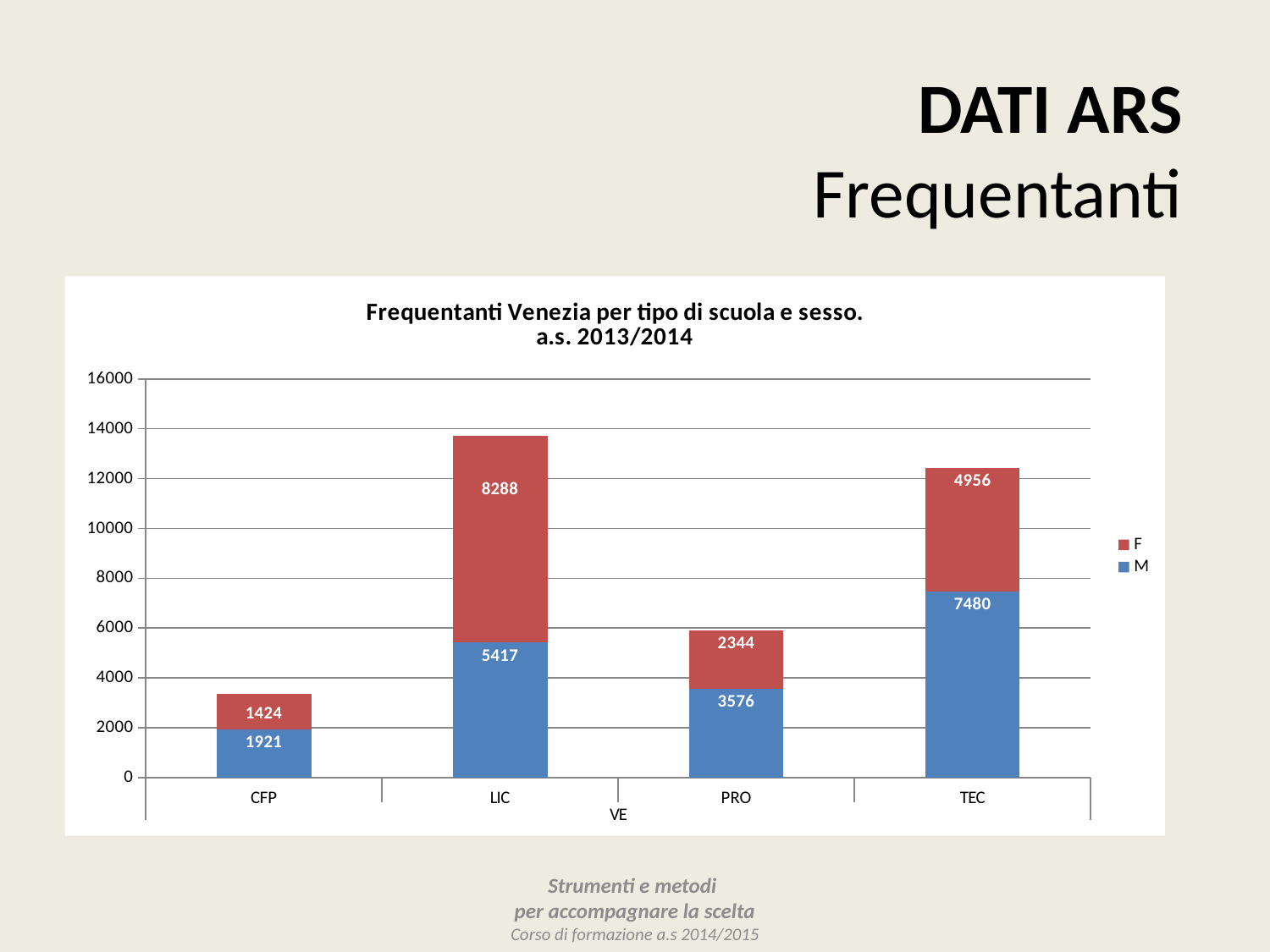

DATI ARS
Frequentanti

### Chart: Frequentanti Venezia per tipo di scuola e sesso.
a.s. 2013/2014

| Category | M | F |
|---|---|---|
| CFP | 1921.0 | 1424.0 |
| LIC | 5417.0 | 8288.0 |
| PRO | 3576.0 | 2344.0 |
| TEC | 7480.0 | 4956.0 |
Strumenti e metodi
per accompagnare la scelta
Corso di formazione a.s 2014/2015